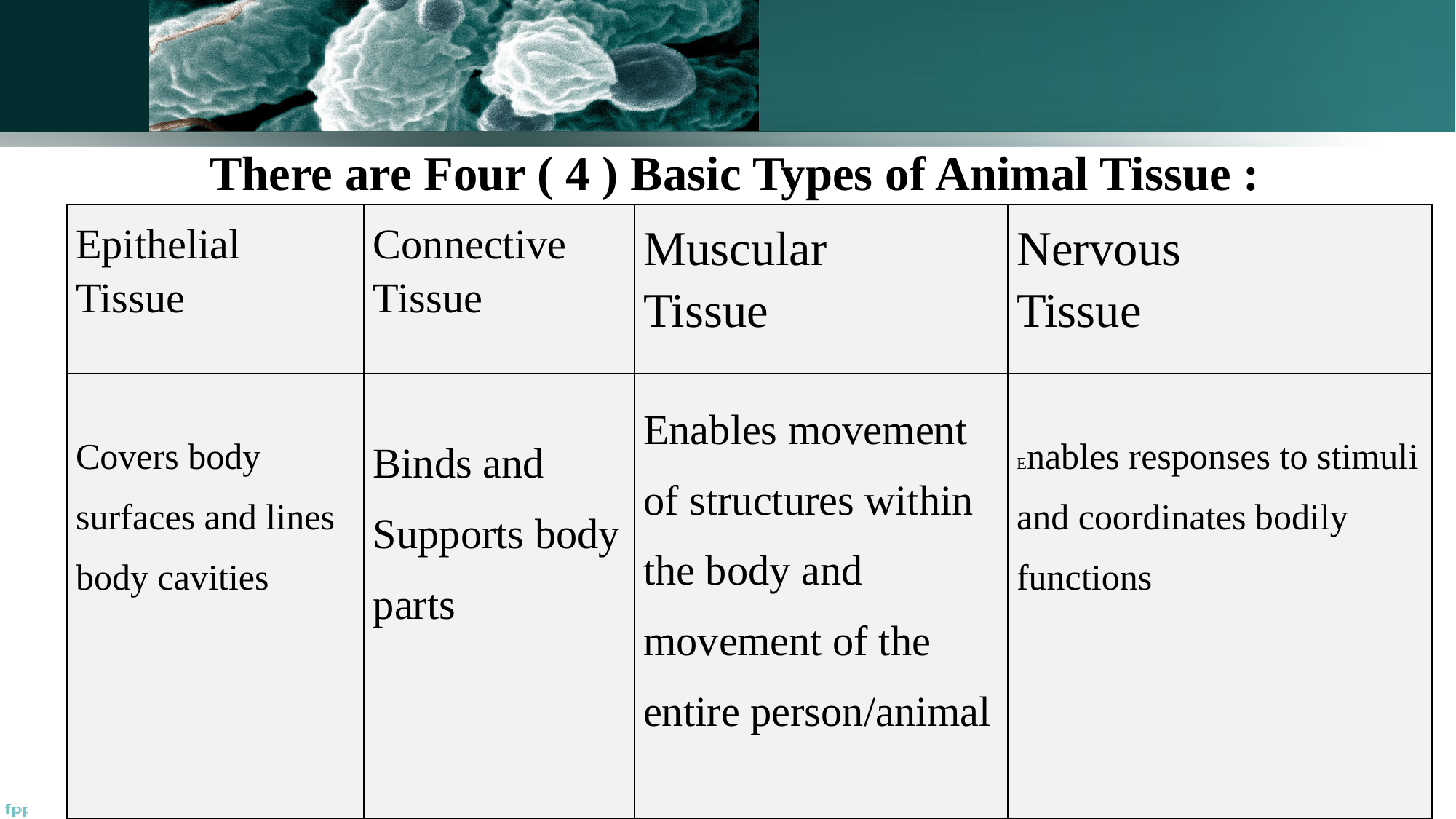

There are Four ( 4 ) Basic Types of Animal Tissue :
|  | Epithelial Tissue | Connective Tissue | Muscular Tissue | Nervous Tissue |  |
| --- | --- | --- | --- | --- | --- |
|  | Covers body surfaces and lines body cavities | Binds and Supports body parts | Enables movement of structures within the body and movement of the entire person/animal | Enables responses to stimuli and coordinates bodily functions |  |